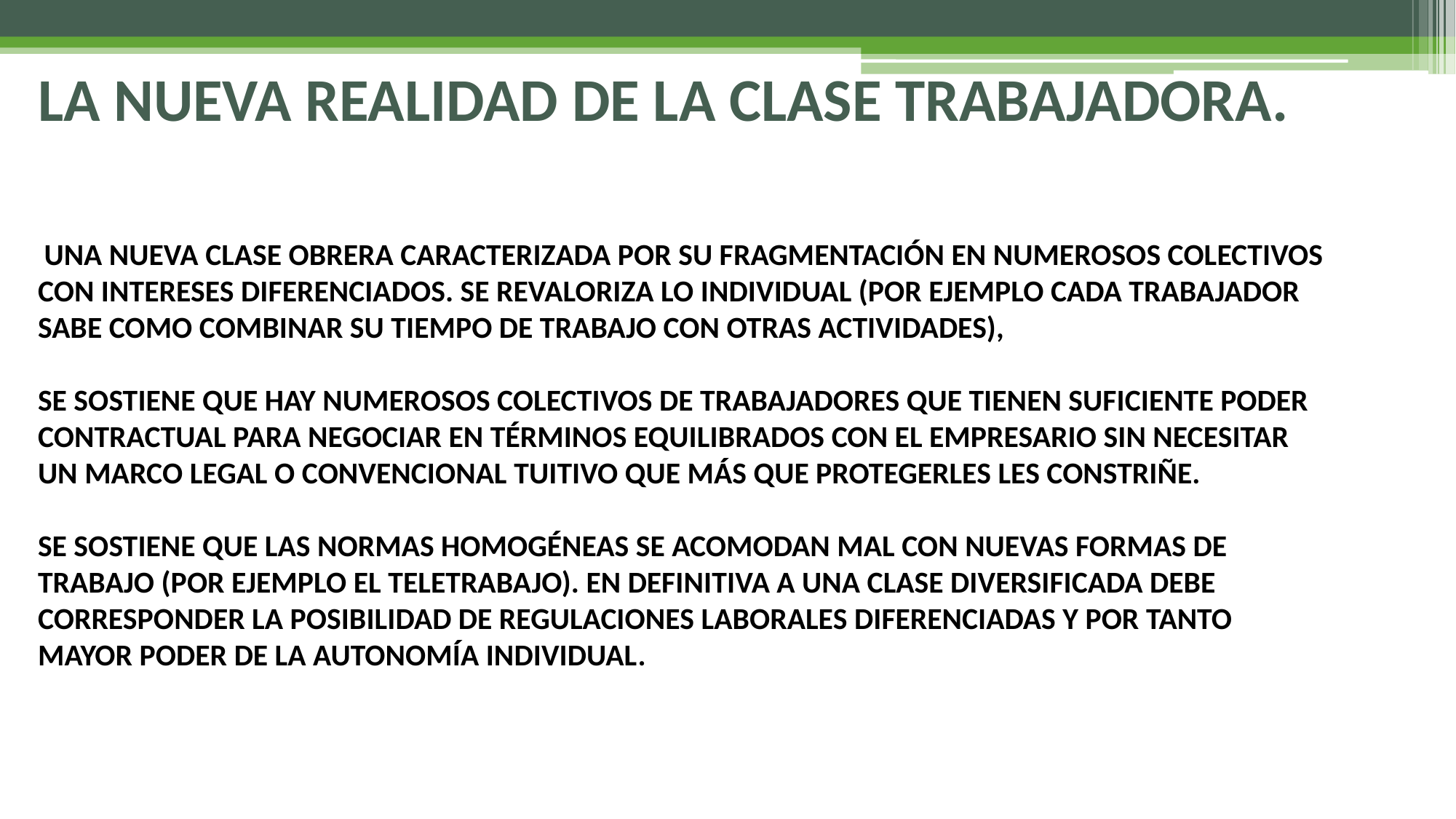

# LA NUEVA REALIDAD DE LA CLASE TRABAJADORA.
 UNA NUEVA CLASE OBRERA CARACTERIZADA POR SU FRAGMENTACIÓN EN NUMEROSOS COLECTIVOS CON INTERESES DIFERENCIADOS. SE REVALORIZA LO INDIVIDUAL (POR EJEMPLO CADA TRABAJADOR SABE COMO COMBINAR SU TIEMPO DE TRABAJO CON OTRAS ACTIVIDADES),

SE SOSTIENE QUE HAY NUMEROSOS COLECTIVOS DE TRABAJADORES QUE TIENEN SUFICIENTE PODER CONTRACTUAL PARA NEGOCIAR EN TÉRMINOS EQUILIBRADOS CON EL EMPRESARIO SIN NECESITAR UN MARCO LEGAL O CONVENCIONAL TUITIVO QUE MÁS QUE PROTEGERLES LES CONSTRIÑE.

SE SOSTIENE QUE LAS NORMAS HOMOGÉNEAS SE ACOMODAN MAL CON NUEVAS FORMAS DE TRABAJO (POR EJEMPLO EL TELETRABAJO). EN DEFINITIVA A UNA CLASE DIVERSIFICADA DEBE CORRESPONDER LA POSIBILIDAD DE REGULACIONES LABORALES DIFERENCIADAS Y POR TANTO MAYOR PODER DE LA AUTONOMÍA INDIVIDUAL.